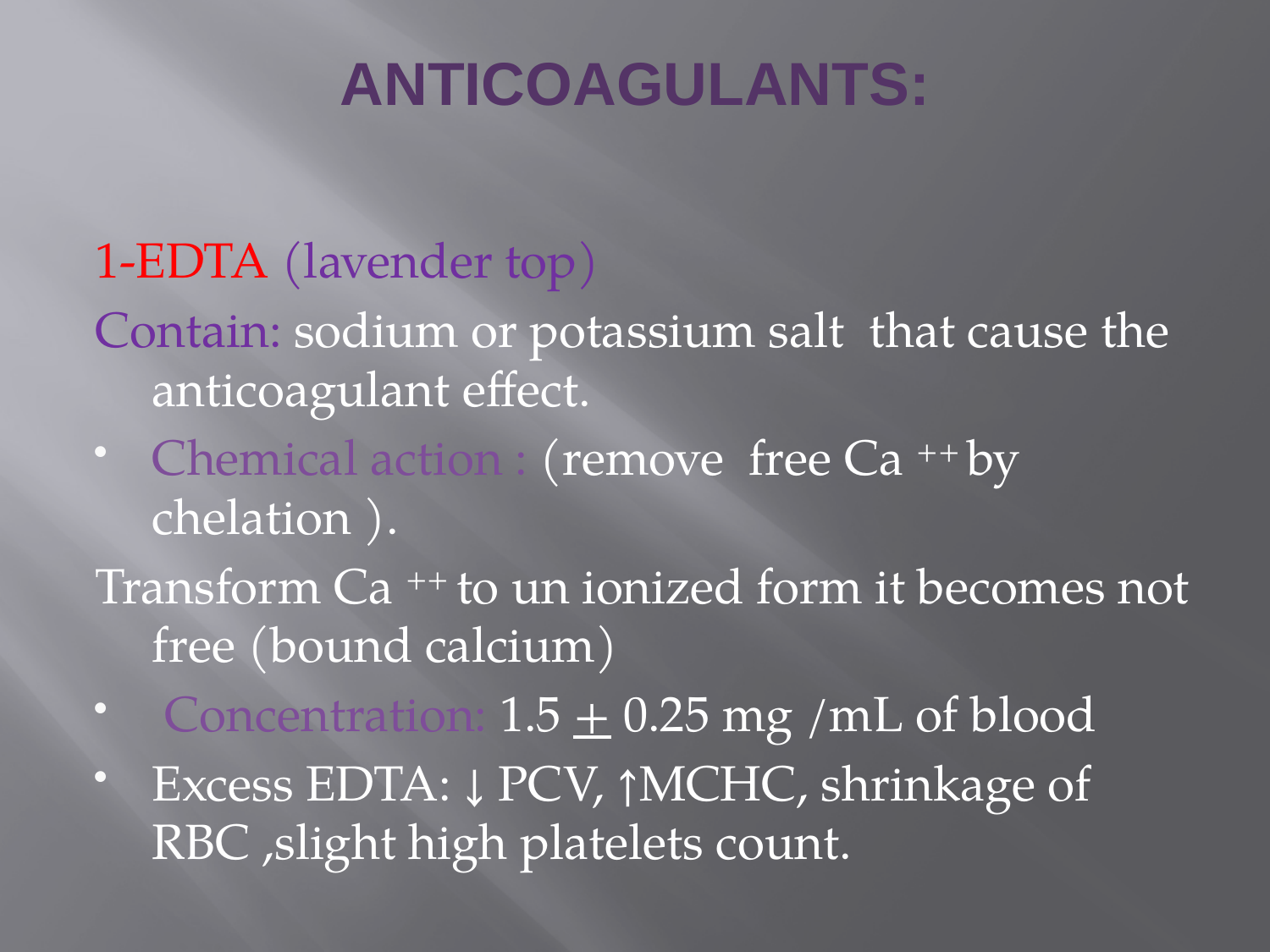

# ANTICOAGULANTS:

1-EDTA (lavender top)
Contain: sodium or potassium salt  that cause the anticoagulant effect.
Chemical action : (remove  free Ca ++ by chelation ).
Transform Ca ++ to un ionized form it becomes not free (bound calcium)
 Concentration: 1.5 + 0.25 mg /mL of blood
Excess EDTA: ↓ PCV, ↑MCHC, shrinkage of RBC ,slight high platelets count.